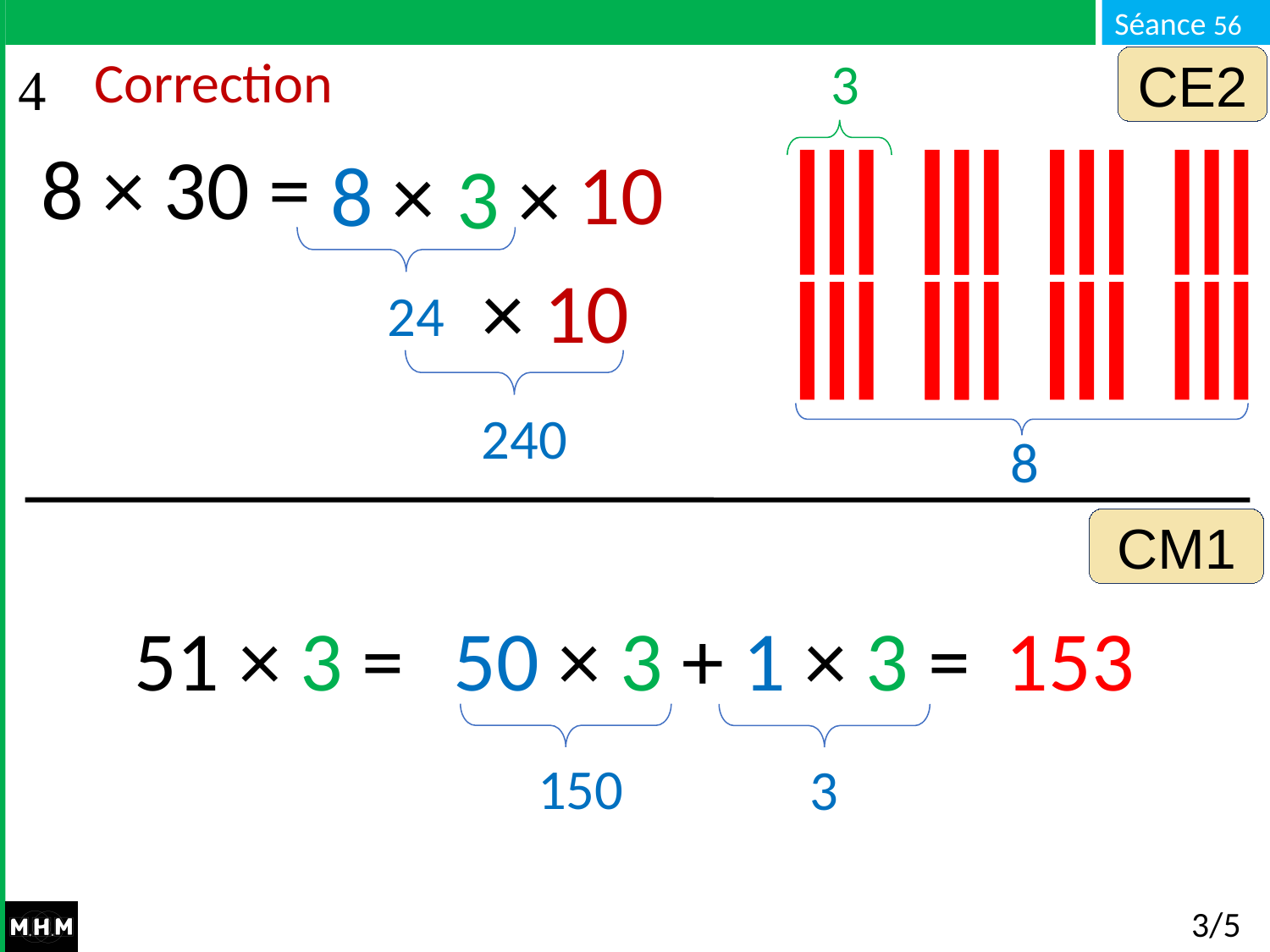

3

CE2
CE2
Correction
8 × 30 =
10
8 ×
3 ×

24
× 10

240

8

CM1
51 × 3 =
50 × 3 + 1 × 3 = …
153

150

3
# 3/5